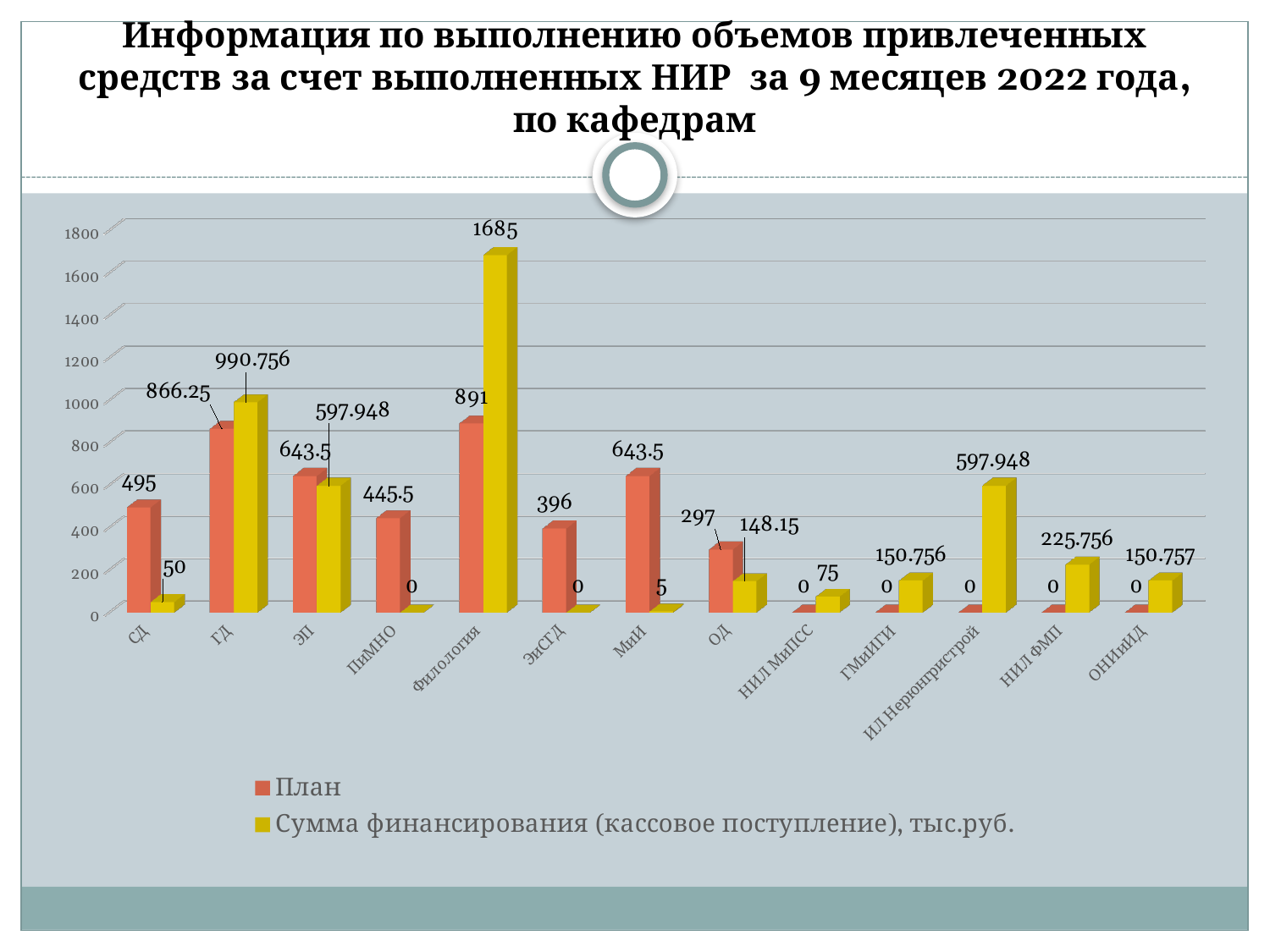

# Информация по выполнению объемов привлеченных средств за счет выполненных НИР  за 9 месяцев 2022 года, по кафедрам

[unsupported chart]